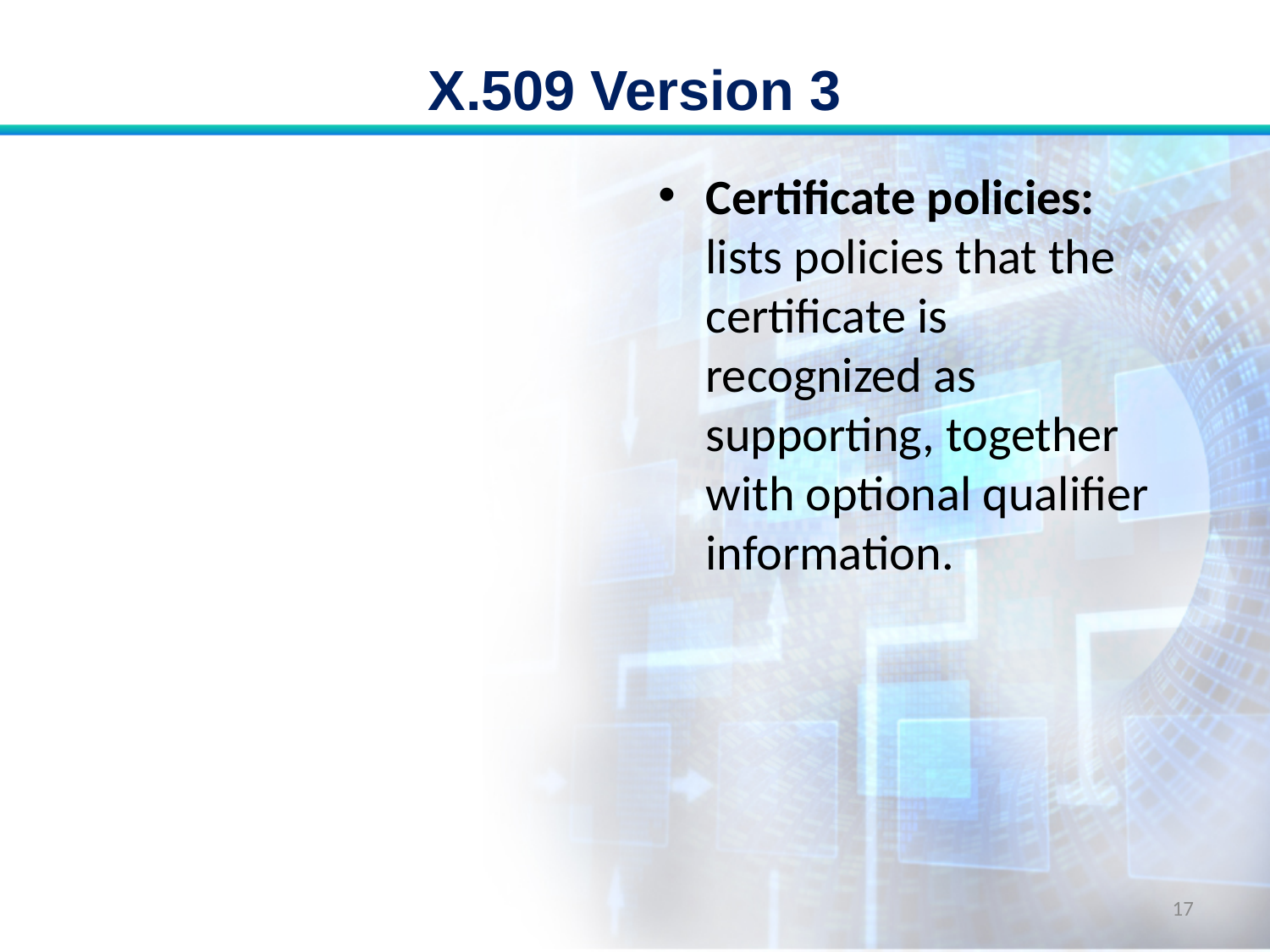

# X.509 Version 3
Certificate policies: lists policies that the certificate is recognized as supporting, together with optional qualifier information.
17